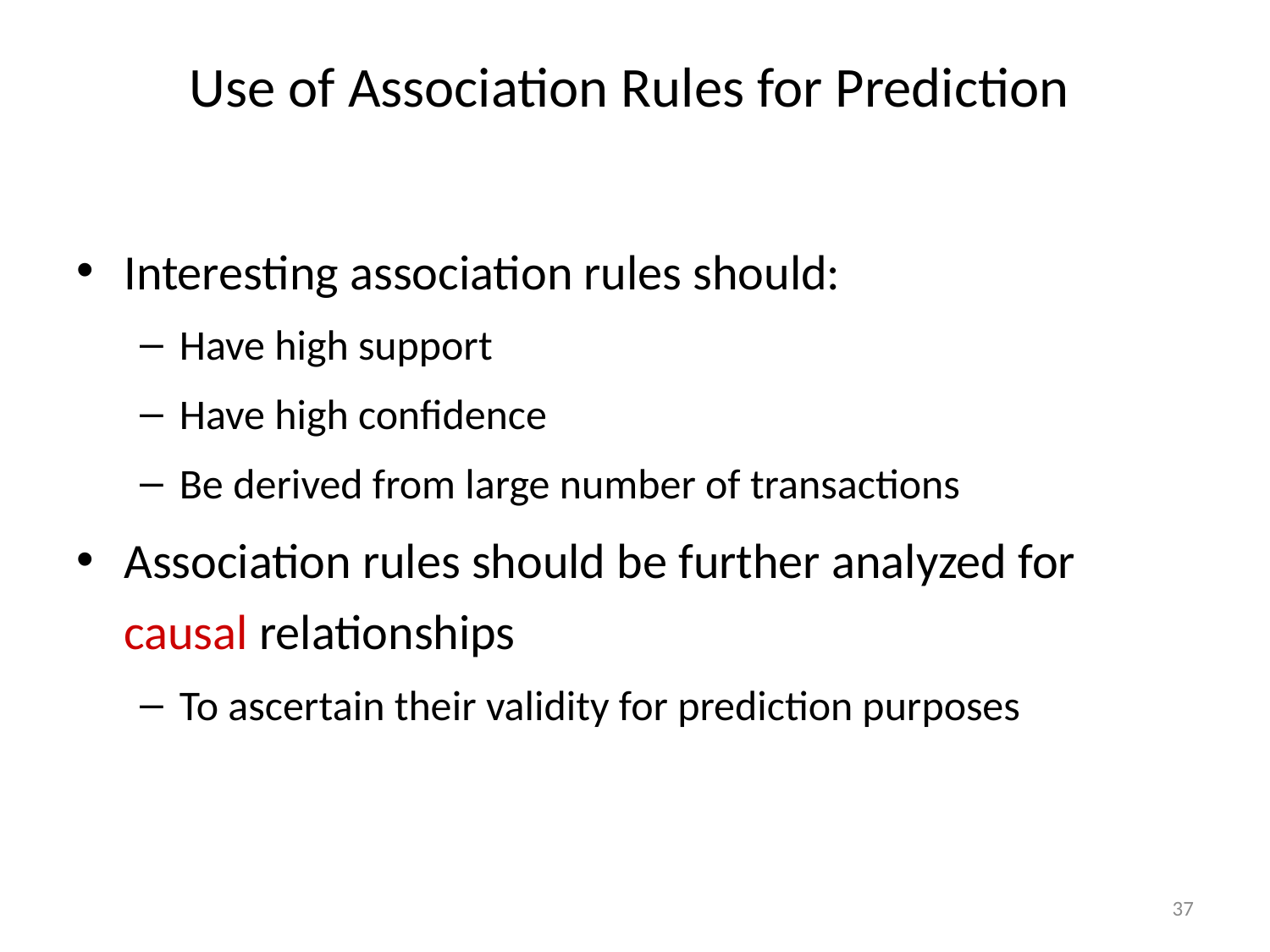

# Use of Association Rules for Prediction
Interesting association rules should:
Have high support
Have high confidence
Be derived from large number of transactions
Association rules should be further analyzed for causal relationships
To ascertain their validity for prediction purposes
37